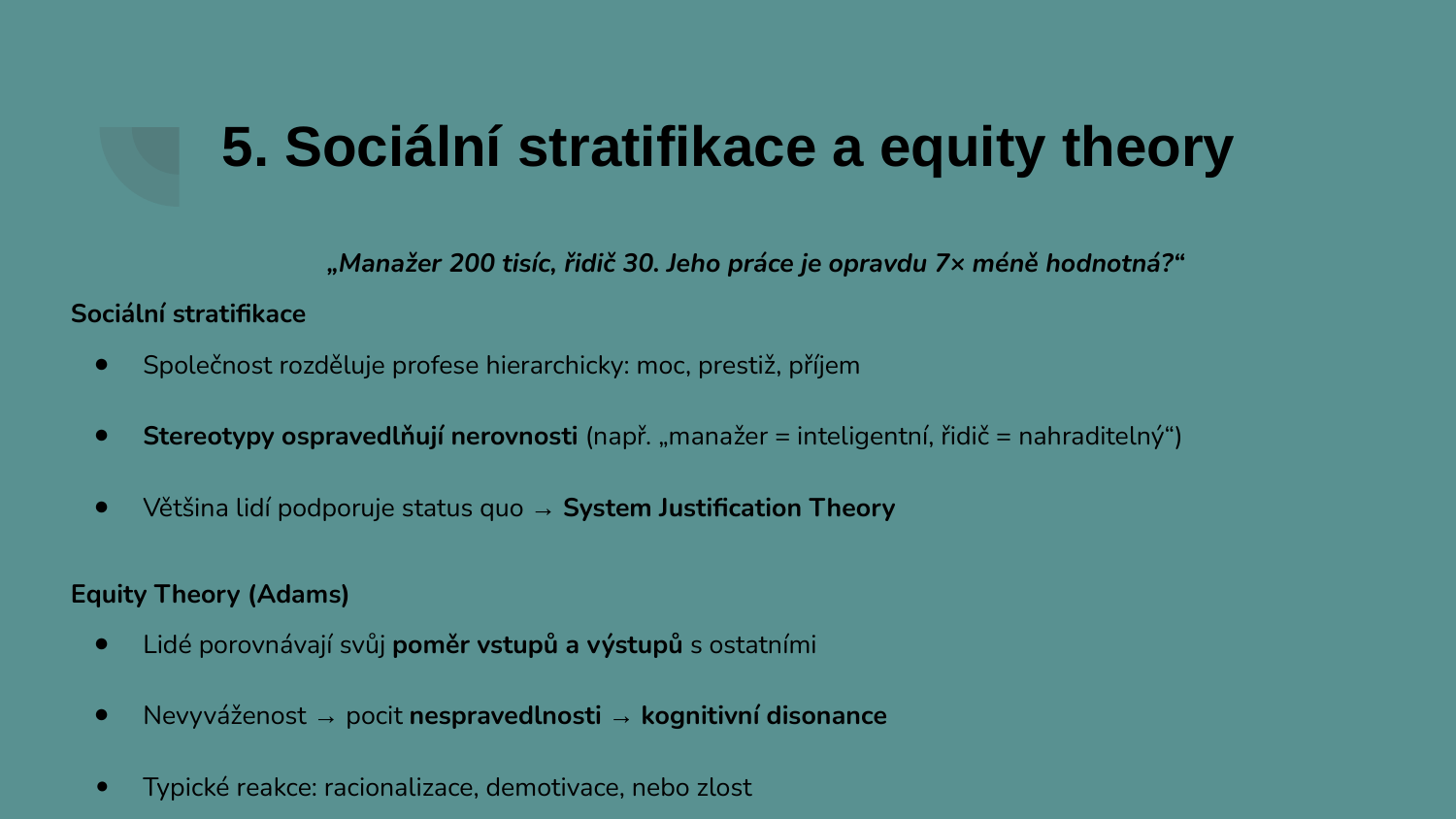

# 5. Sociální stratifikace a equity theory
„Manažer 200 tisíc, řidič 30. Jeho práce je opravdu 7× méně hodnotná?“
Sociální stratifikace
Společnost rozděluje profese hierarchicky: moc, prestiž, příjem
Stereotypy ospravedlňují nerovnosti (např. „manažer = inteligentní, řidič = nahraditelný“)
Většina lidí podporuje status quo → System Justification Theory
Equity Theory (Adams)
Lidé porovnávají svůj poměr vstupů a výstupů s ostatními
Nevyváženost → pocit nespravedlnosti → kognitivní disonance
Typické reakce: racionalizace, demotivace, nebo zlost